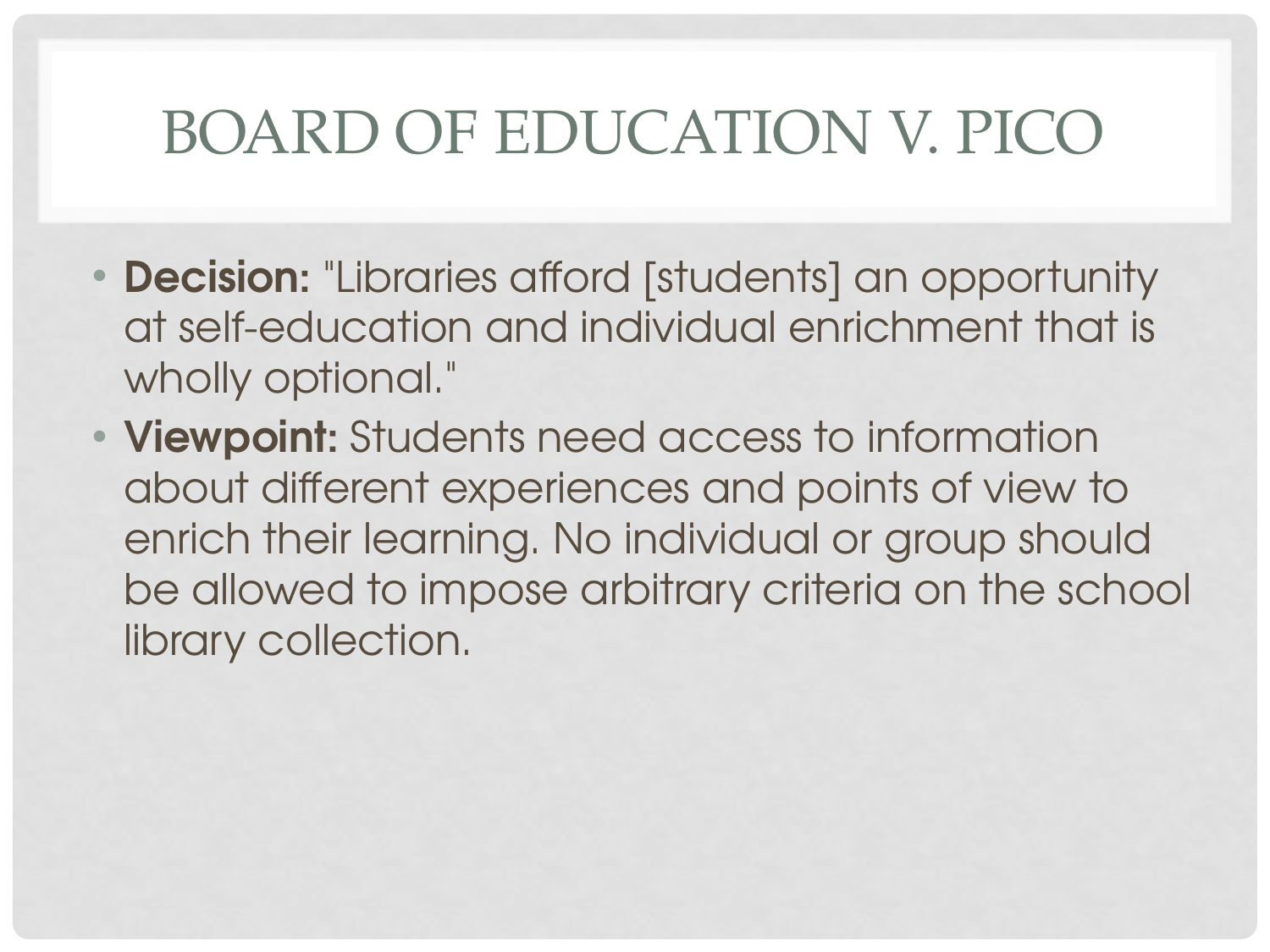

# Board of Education v. Pico
Decision: "Libraries afford [students] an opportunity at self-education and individual enrichment that is wholly optional."
Viewpoint: Students need access to information about different experiences and points of view to enrich their learning. No individual or group should be allowed to impose arbitrary criteria on the school library collection.